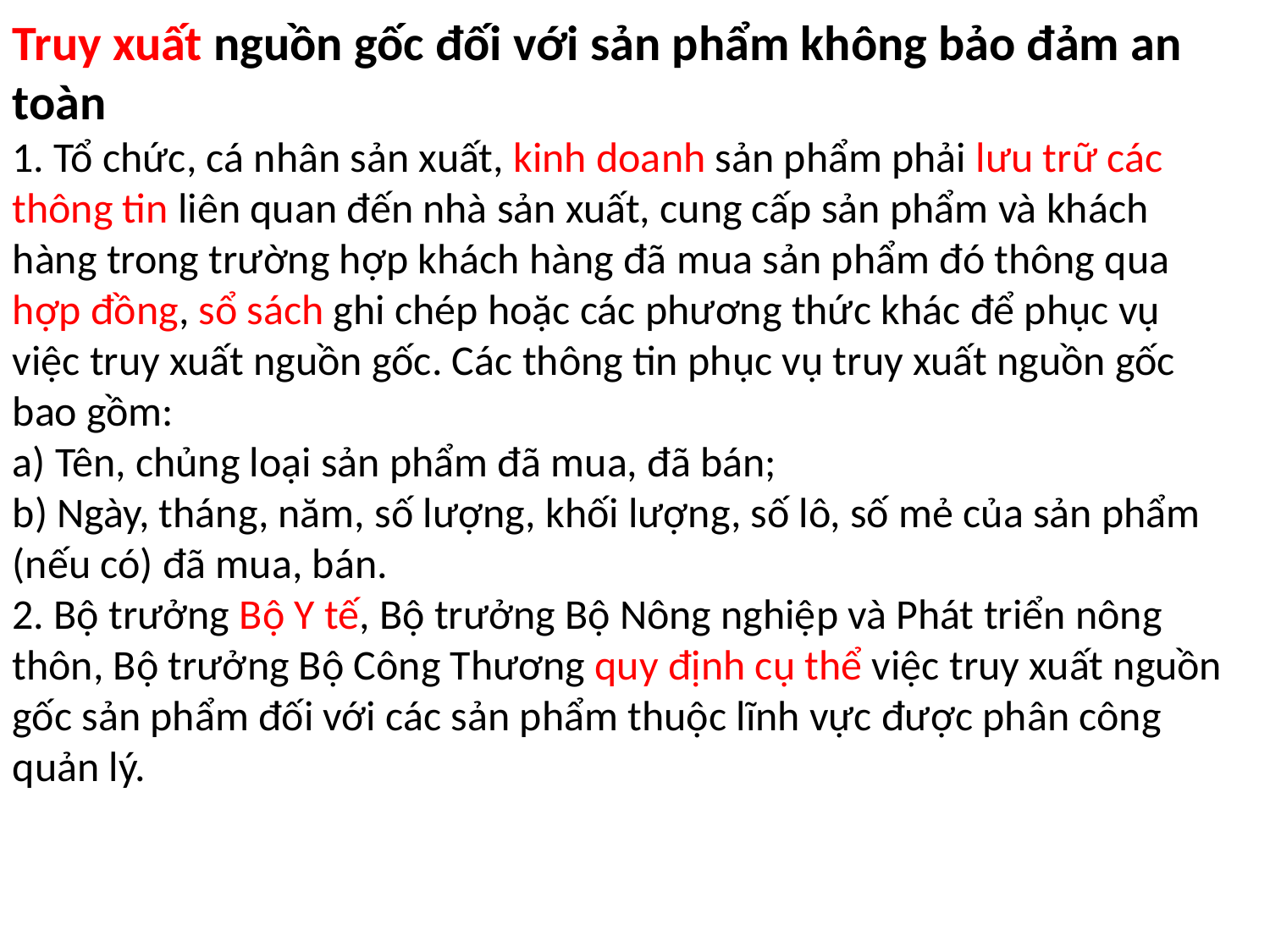

Truy xuất nguồn gốc đối với sản phẩm không bảo đảm an toàn
1. Tổ chức, cá nhân sản xuất, kinh doanh sản phẩm phải lưu trữ các thông tin liên quan đến nhà sản xuất, cung cấp sản phẩm và khách hàng trong trường hợp khách hàng đã mua sản phẩm đó thông qua hợp đồng, sổ sách ghi chép hoặc các phương thức khác để phục vụ việc truy xuất nguồn gốc. Các thông tin phục vụ truy xuất nguồn gốc bao gồm:
a) Tên, chủng loại sản phẩm đã mua, đã bán;
b) Ngày, tháng, năm, số lượng, khối lượng, số lô, số mẻ của sản phẩm (nếu có) đã mua, bán.
2. Bộ trưởng Bộ Y tế, Bộ trưởng Bộ Nông nghiệp và Phát triển nông thôn, Bộ trưởng Bộ Công Thương quy định cụ thể việc truy xuất nguồn gốc sản phẩm đối với các sản phẩm thuộc lĩnh vực được phân công quản lý.